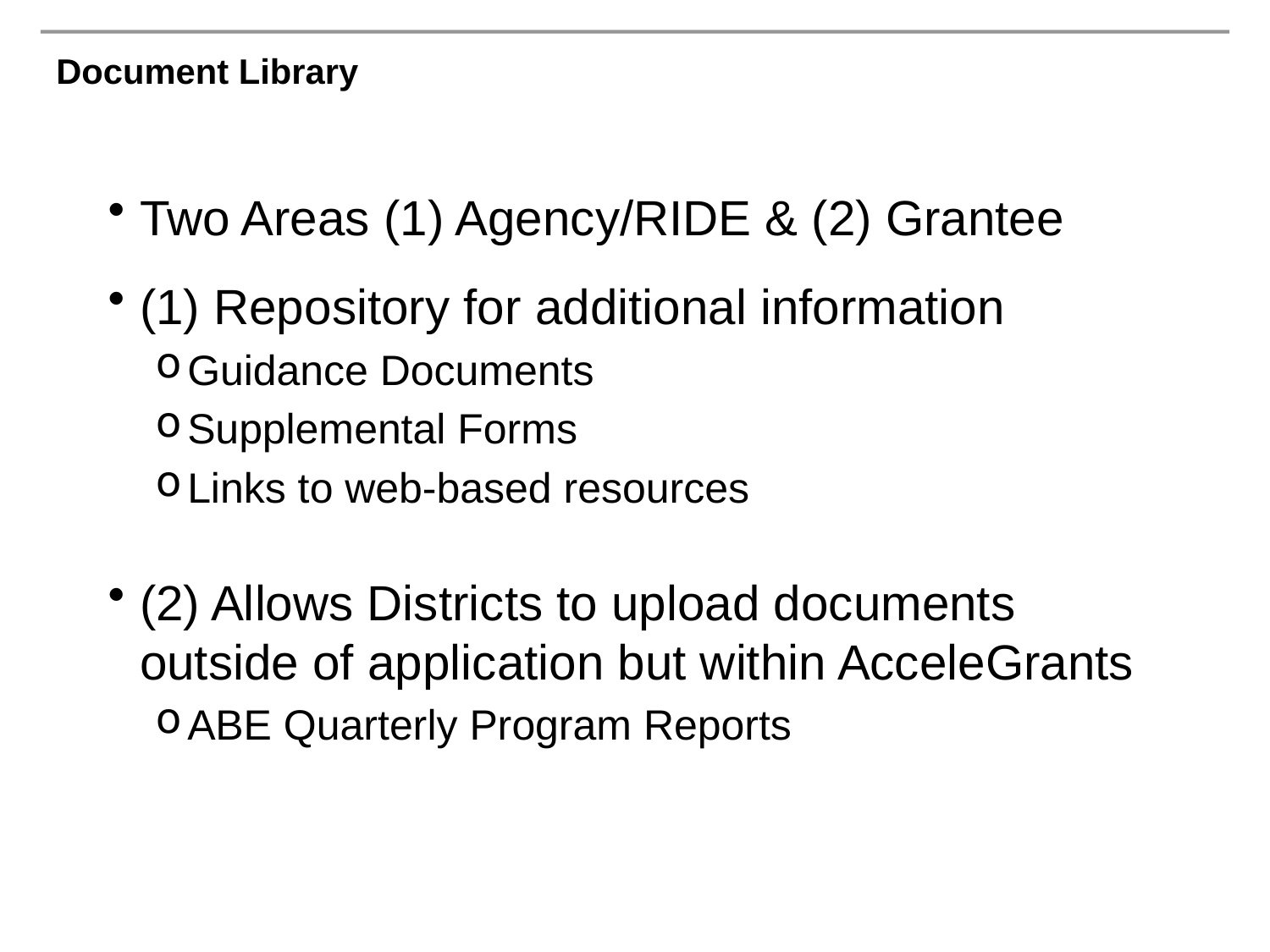

# Document Library
Two Areas (1) Agency/RIDE & (2) Grantee

(1) Repository for additional information
Guidance Documents
Supplemental Forms
Links to web-based resources

(2) Allows Districts to upload documents outside of application but within AcceleGrants
ABE Quarterly Program Reports